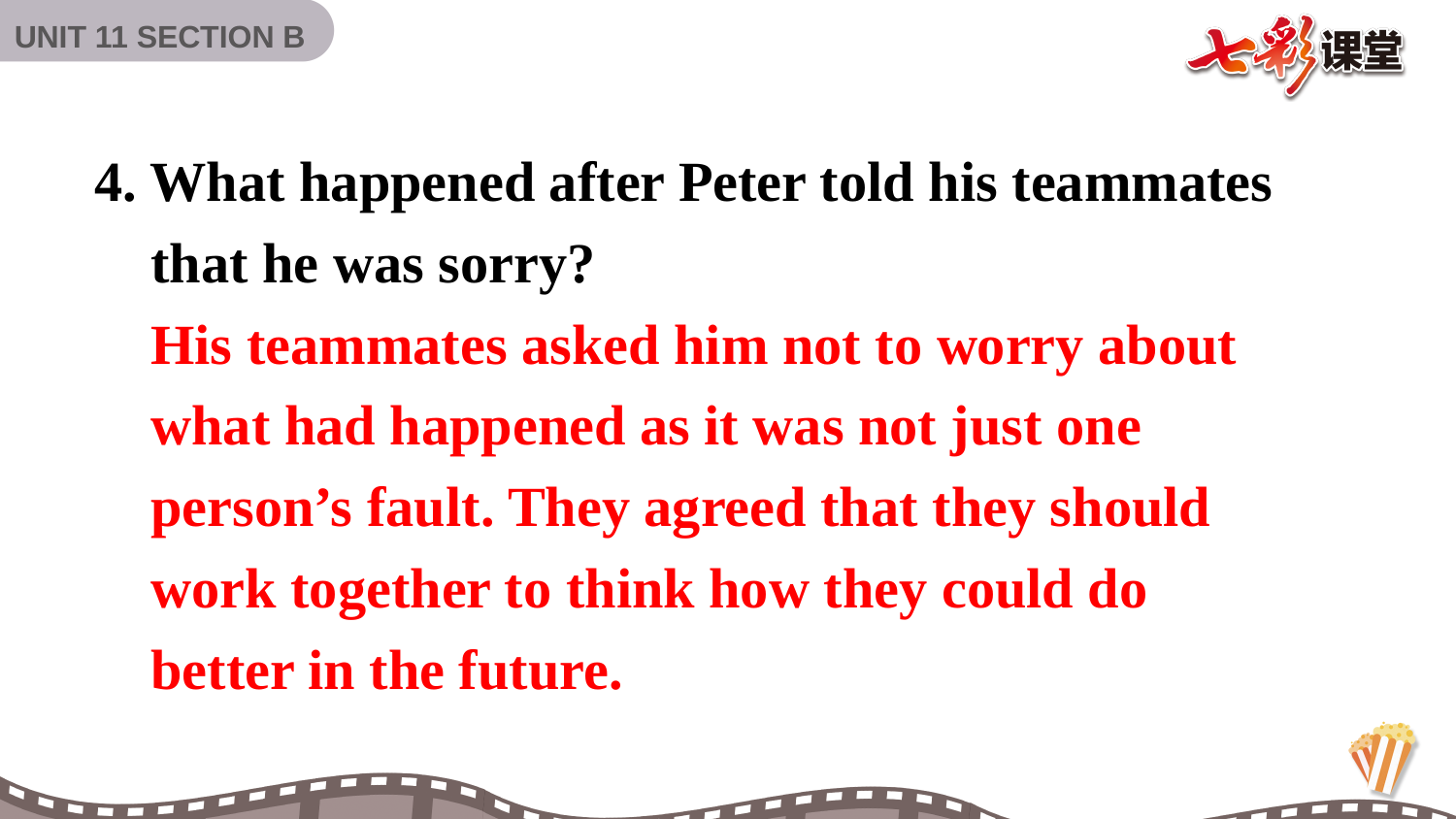

4. What happened after Peter told his teammates
    that he was sorry?
    His teammates asked him not to worry about
    what had happened as it was not just one
    person’s fault. They agreed that they should
    work together to think how they could do
    better in the future.